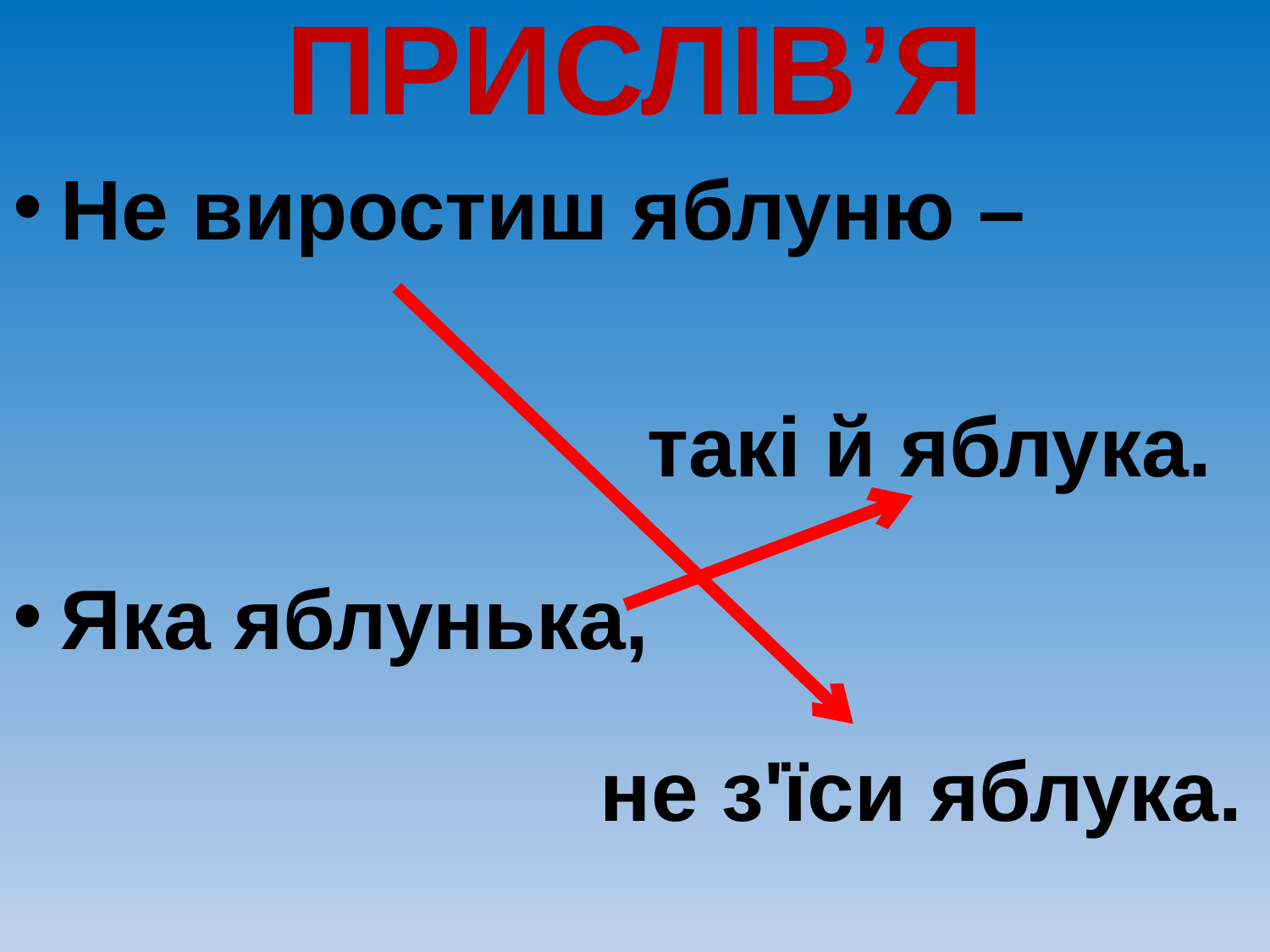

# ПРИСЛІВ’Я
Не виростиш яблуню –

                           такі й яблука.
Яка яблунька,
                         не з'їси яблука.